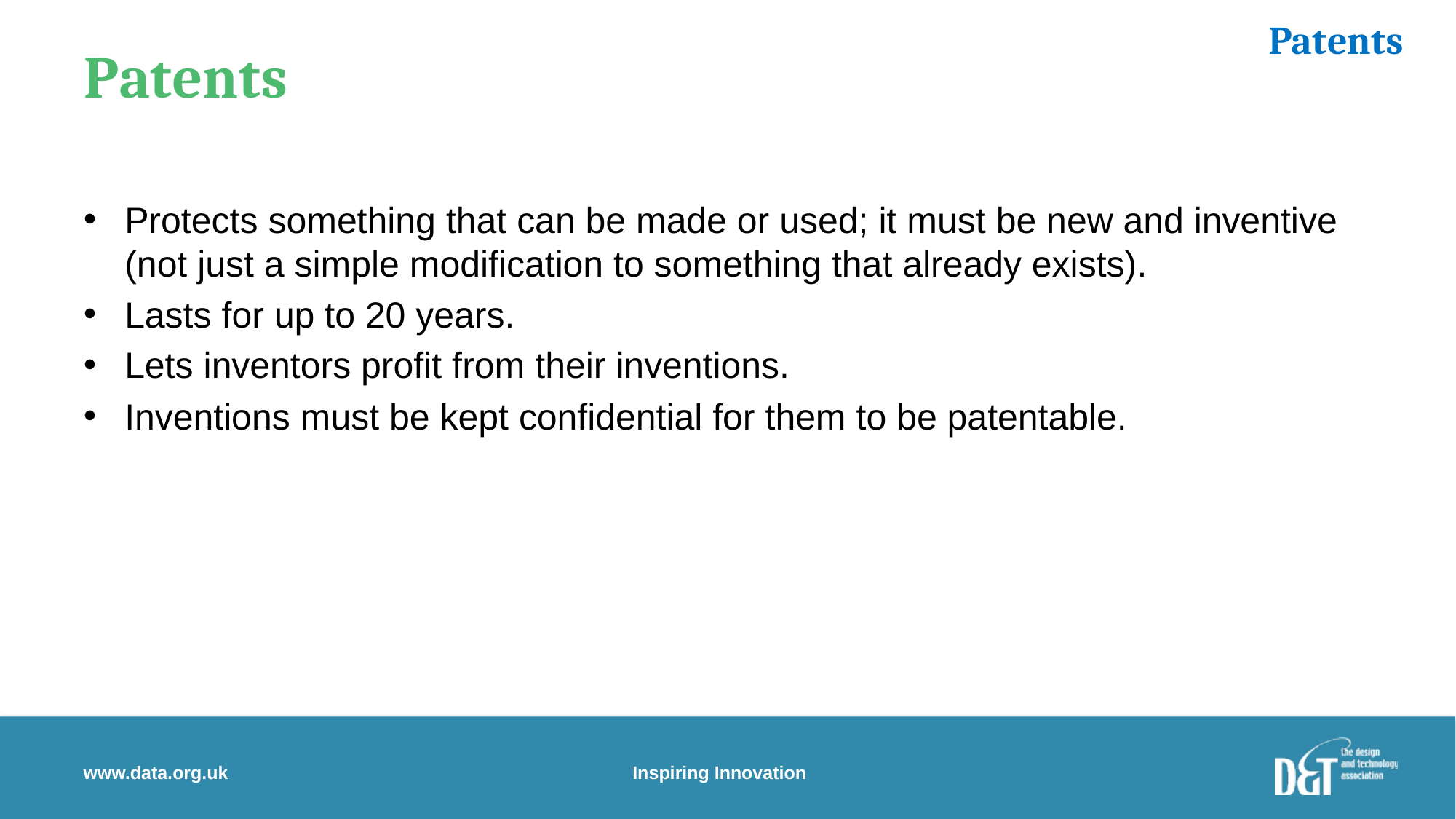

Patents
# Patents
Protects something that can be made or used; it must be new and inventive (not just a simple modification to something that already exists).
Lasts for up to 20 years.
Lets inventors profit from their inventions.
Inventions must be kept confidential for them to be patentable.